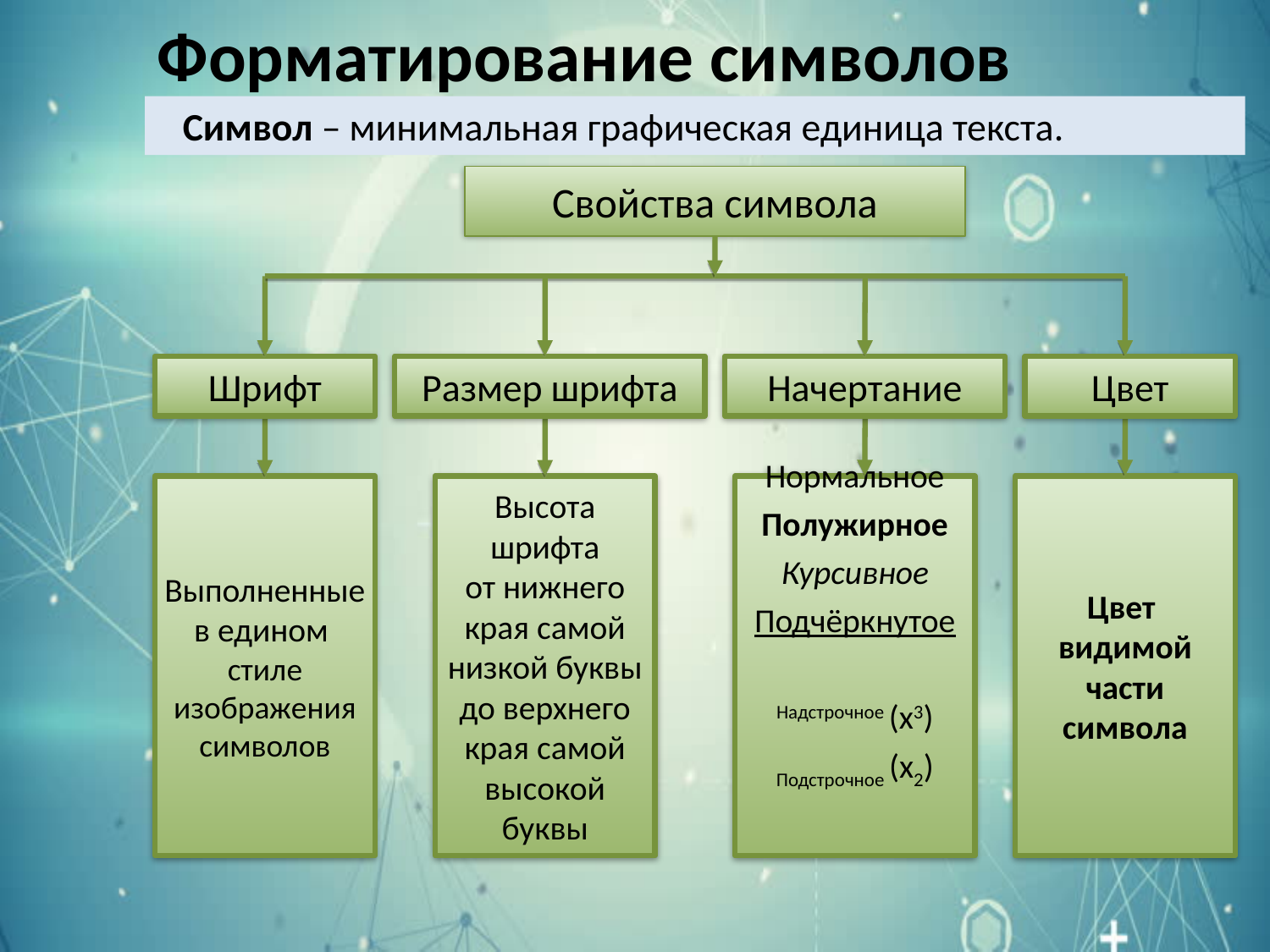

Форматирование символов
Символ – минимальная графическая единица текста.
Свойства символа

Шрифт
Размер шрифта
Начертание
Цвет

Выполненные
в едином
стиле
изображения
символов
Высота
шрифта
от нижнего
края самой
низкой буквы
до верхнего
края самой
высокой
буквы
Нормальное
Полужирное
Курсивное
Подчёркнутое

Надстрочное (x3)
Подстрочное (x2)

Цвет
видимой
части
символа